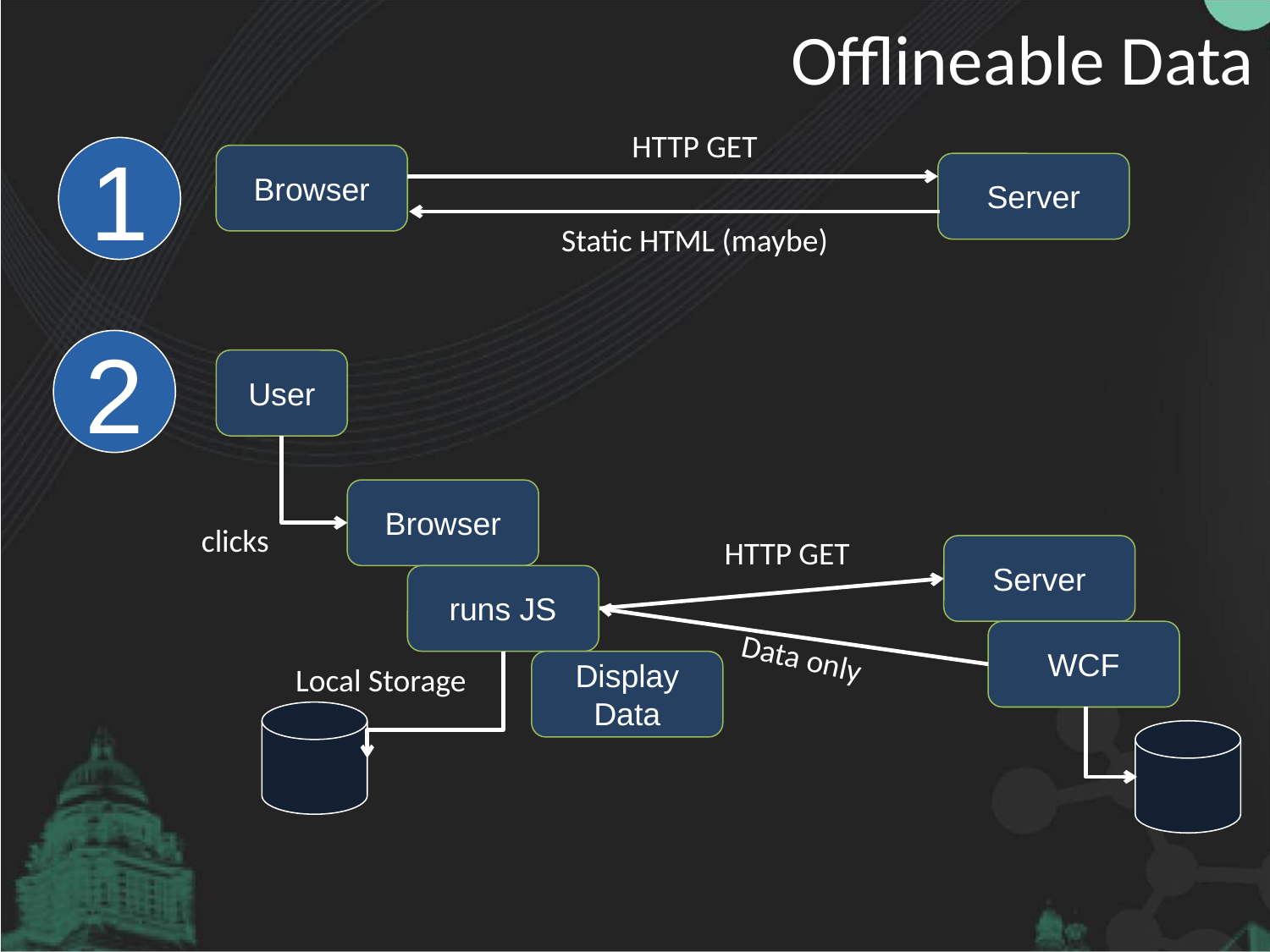

Offlineable Data
HTTP GET
1
Browser
Server
Static HTML (maybe)
2
User
clicks
Browser
HTTP GET
Server
runs JS
Data only
WCF
Display Data
Local Storage